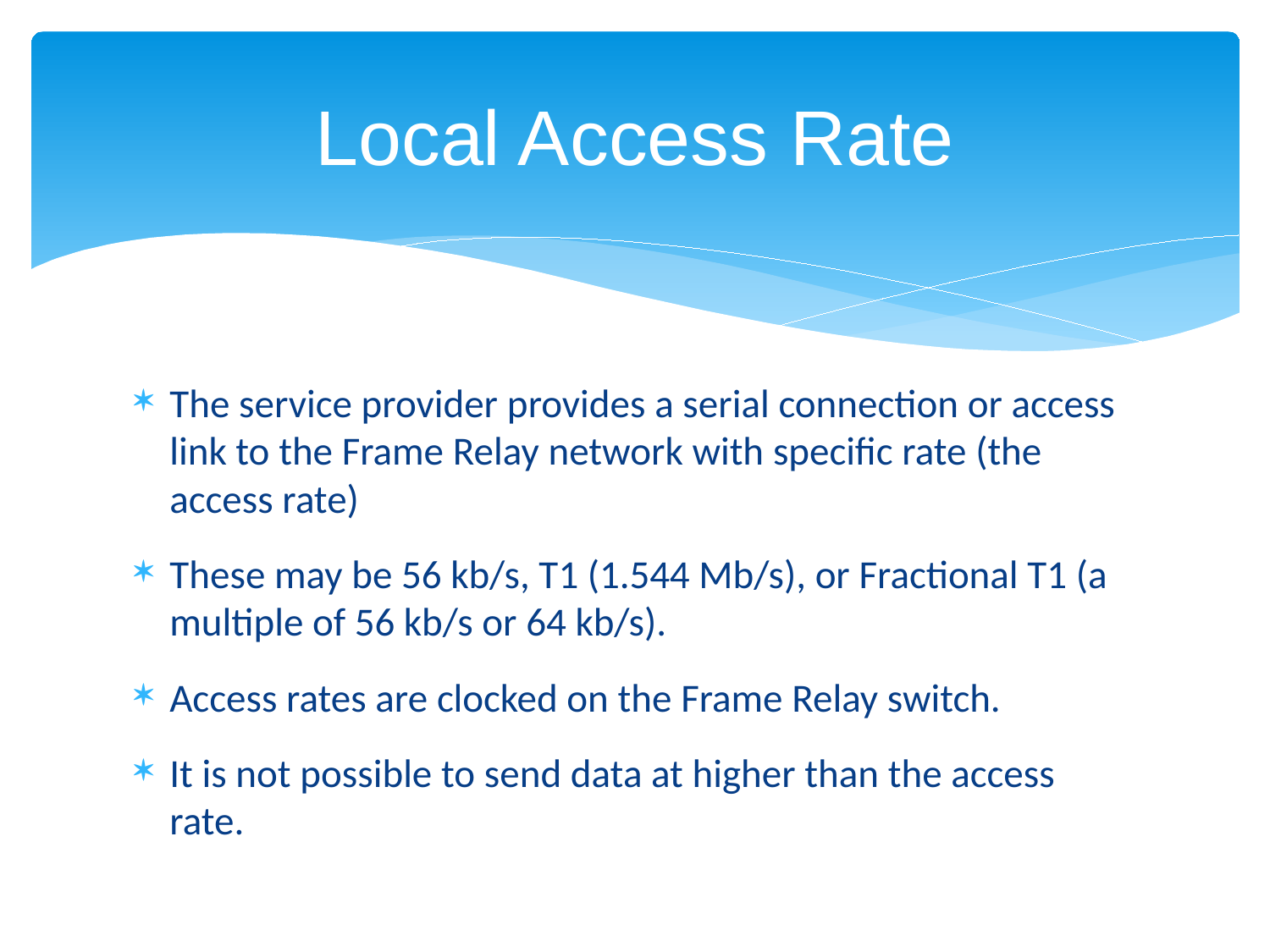

# Local Access Rate
The service provider provides a serial connection or access link to the Frame Relay network with specific rate (the access rate)
These may be 56 kb/s, T1 (1.544 Mb/s), or Fractional T1 (a multiple of 56 kb/s or 64 kb/s).
Access rates are clocked on the Frame Relay switch.
It is not possible to send data at higher than the access rate.